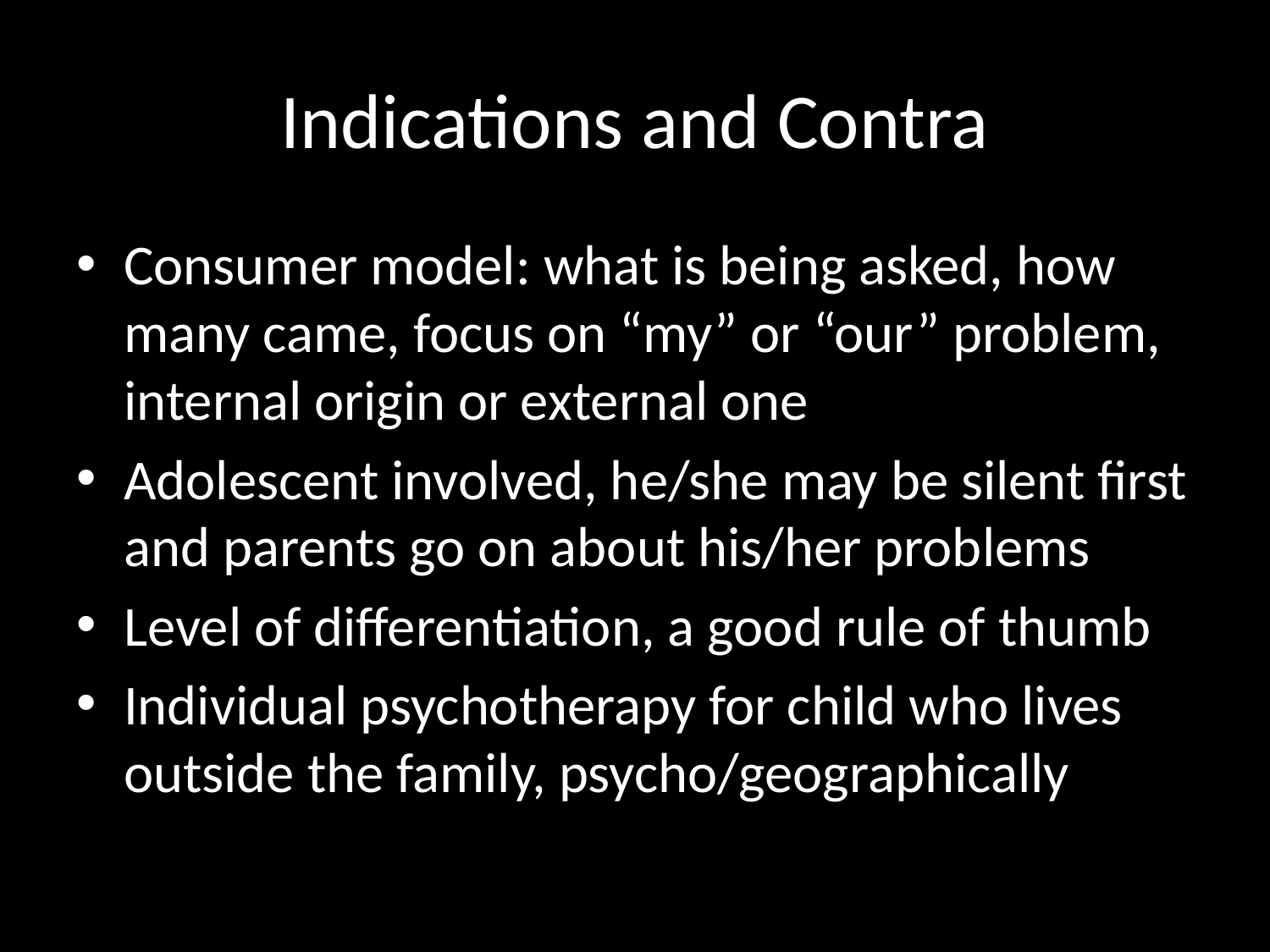

# Indications and Contra
Consumer model: what is being asked, how many came, focus on “my” or “our” problem, internal origin or external one
Adolescent involved, he/she may be silent first and parents go on about his/her problems
Level of differentiation, a good rule of thumb
Individual psychotherapy for child who lives outside the family, psycho/geographically